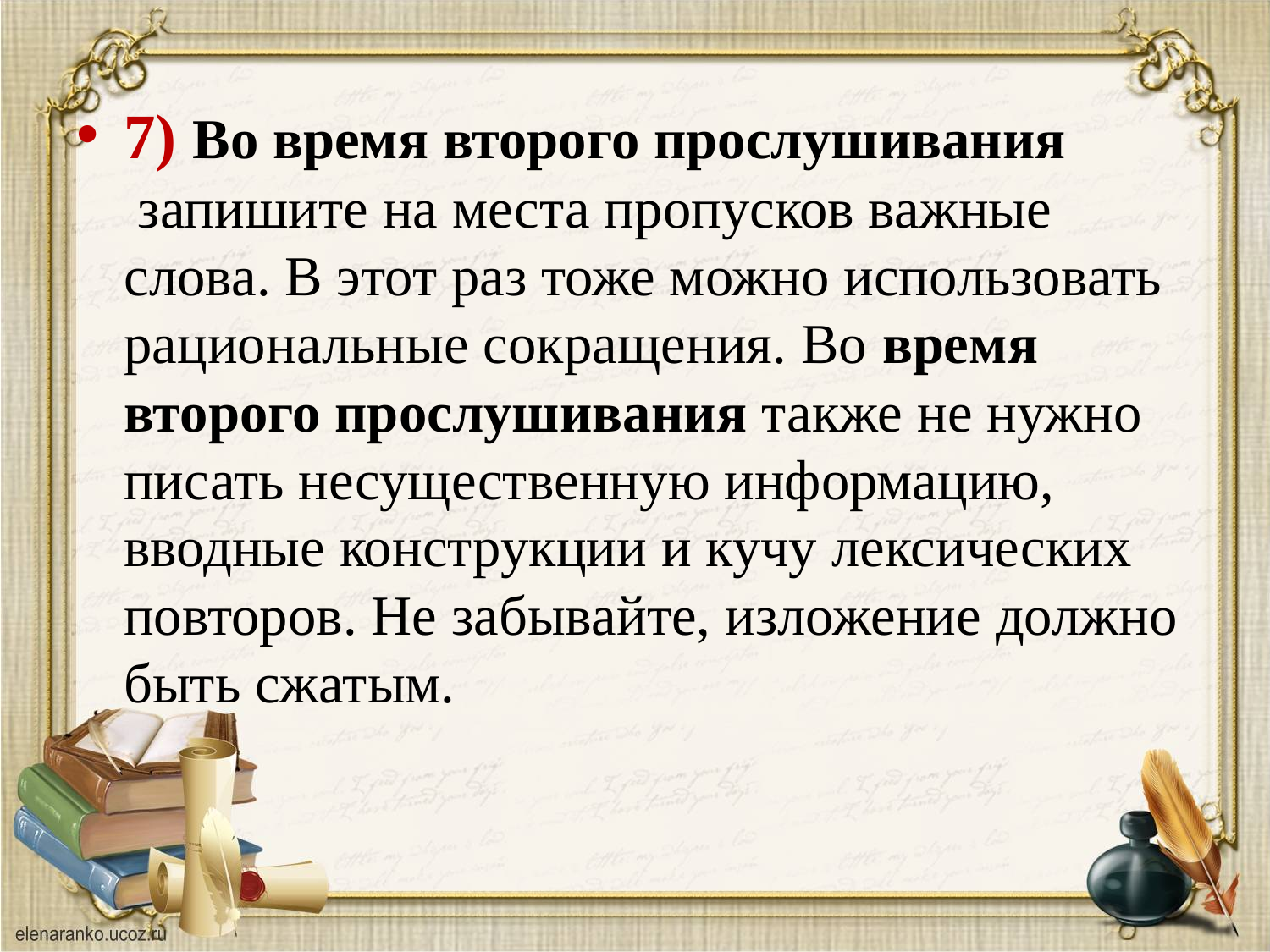

7) Во время второго прослушивания  запишите на места пропусков важные слова. В этот раз тоже можно использовать рациональные сокращения. Во время второго прослушивания также не нужно писать несущественную информацию, вводные конструкции и кучу лексических повторов. Не забывайте, изложение должно быть сжатым.